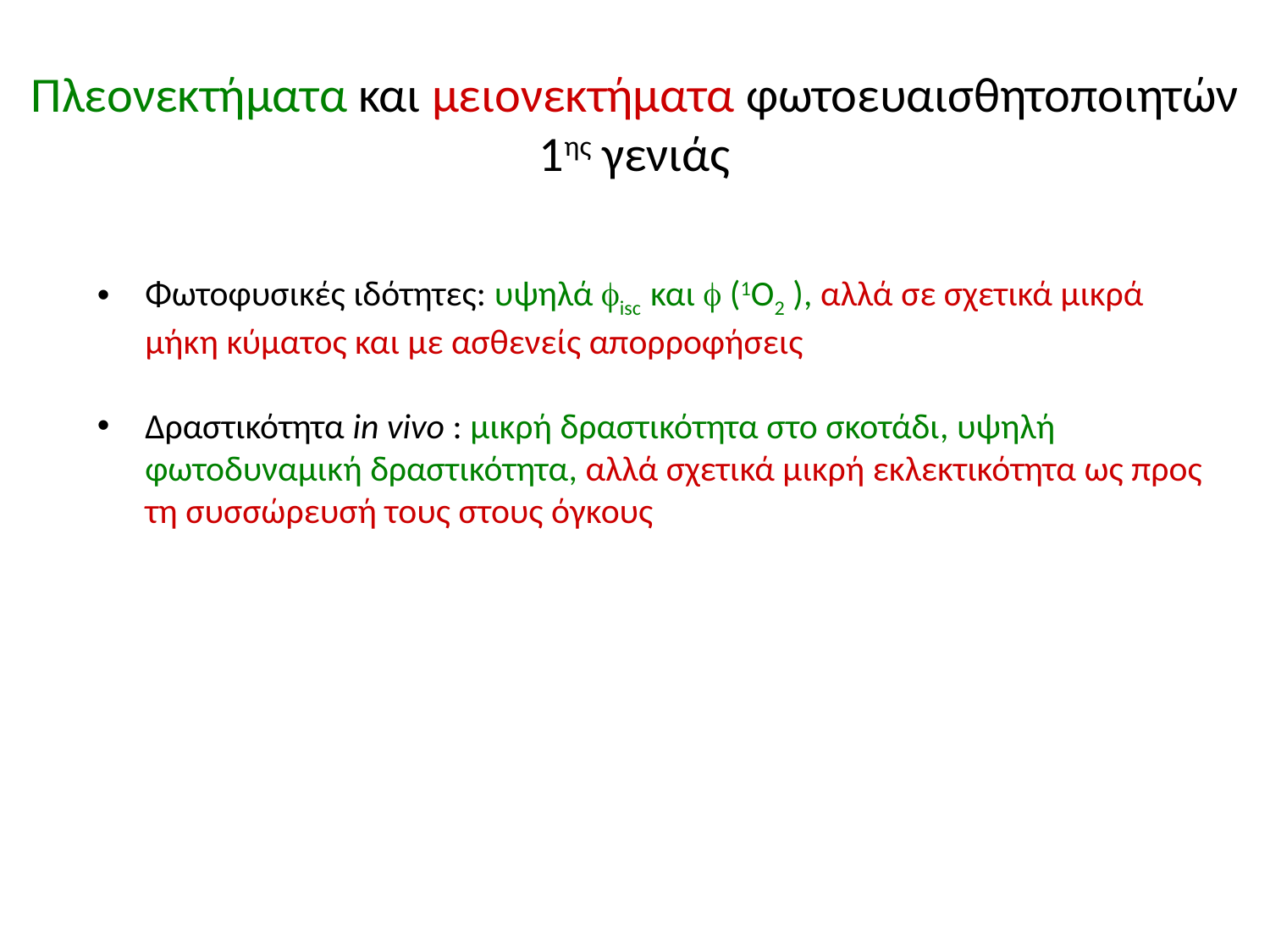

# Πλεονεκτήματα και μειονεκτήματα φωτοευαισθητοποιητών 1ης γενιάς
Φωτοφυσικές ιδότητες: υψηλά φisc  και φ (1O2 ), αλλά σε σχετικά μικρά μήκη κύματος και με ασθενείς απορροφήσεις
Δραστικότητα in vivo : μικρή δραστικότητα στο σκοτάδι, υψηλή φωτοδυναμική δραστικότητα, αλλά σχετικά μικρή εκλεκτικότητα ως προς τη συσσώρευσή τους στους όγκους